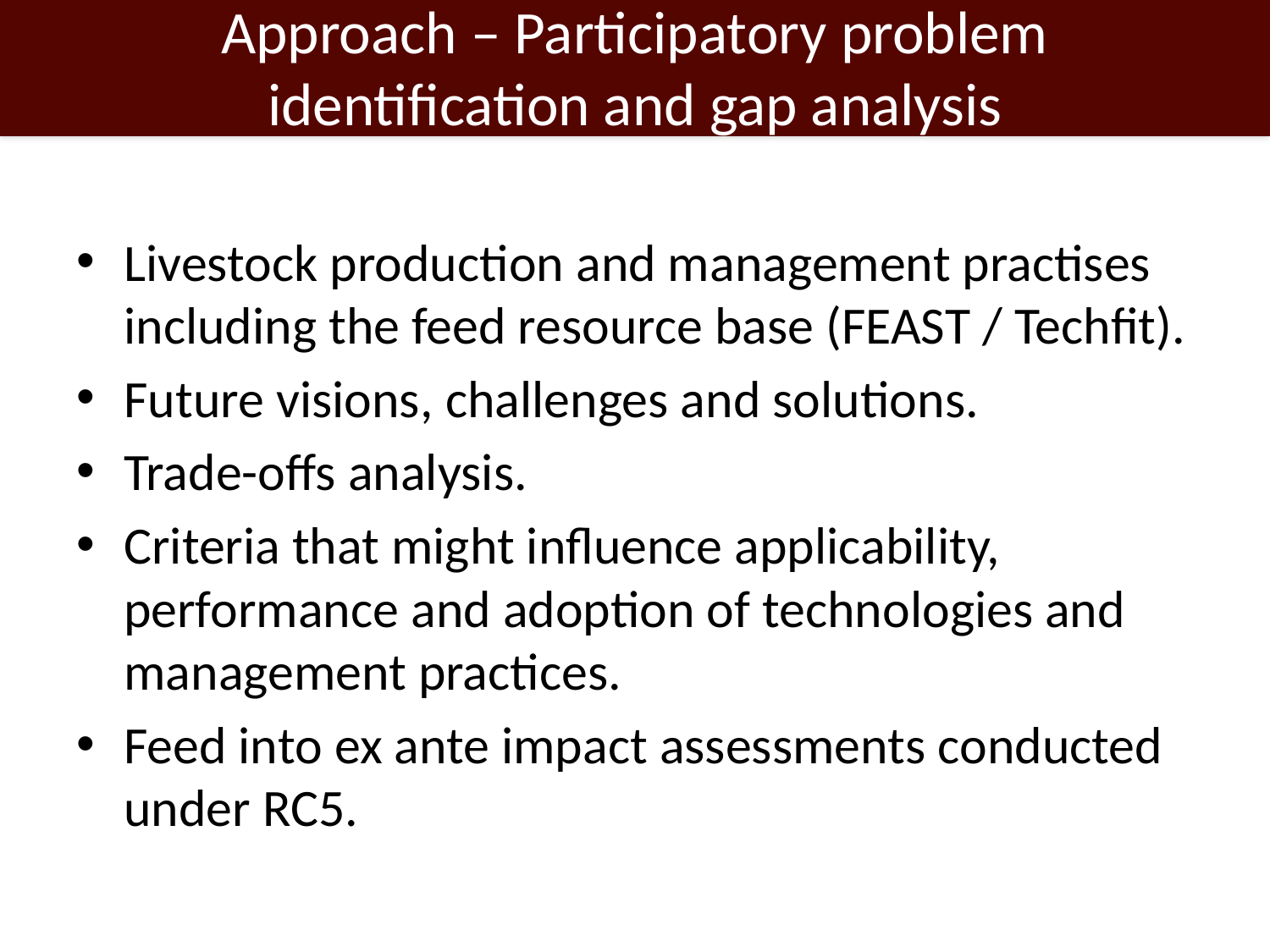

# Approach – Participatory problem identification and gap analysis
Livestock production and management practises including the feed resource base (FEAST / Techfit).
Future visions, challenges and solutions.
Trade-offs analysis.
Criteria that might influence applicability, performance and adoption of technologies and management practices.
Feed into ex ante impact assessments conducted under RC5.